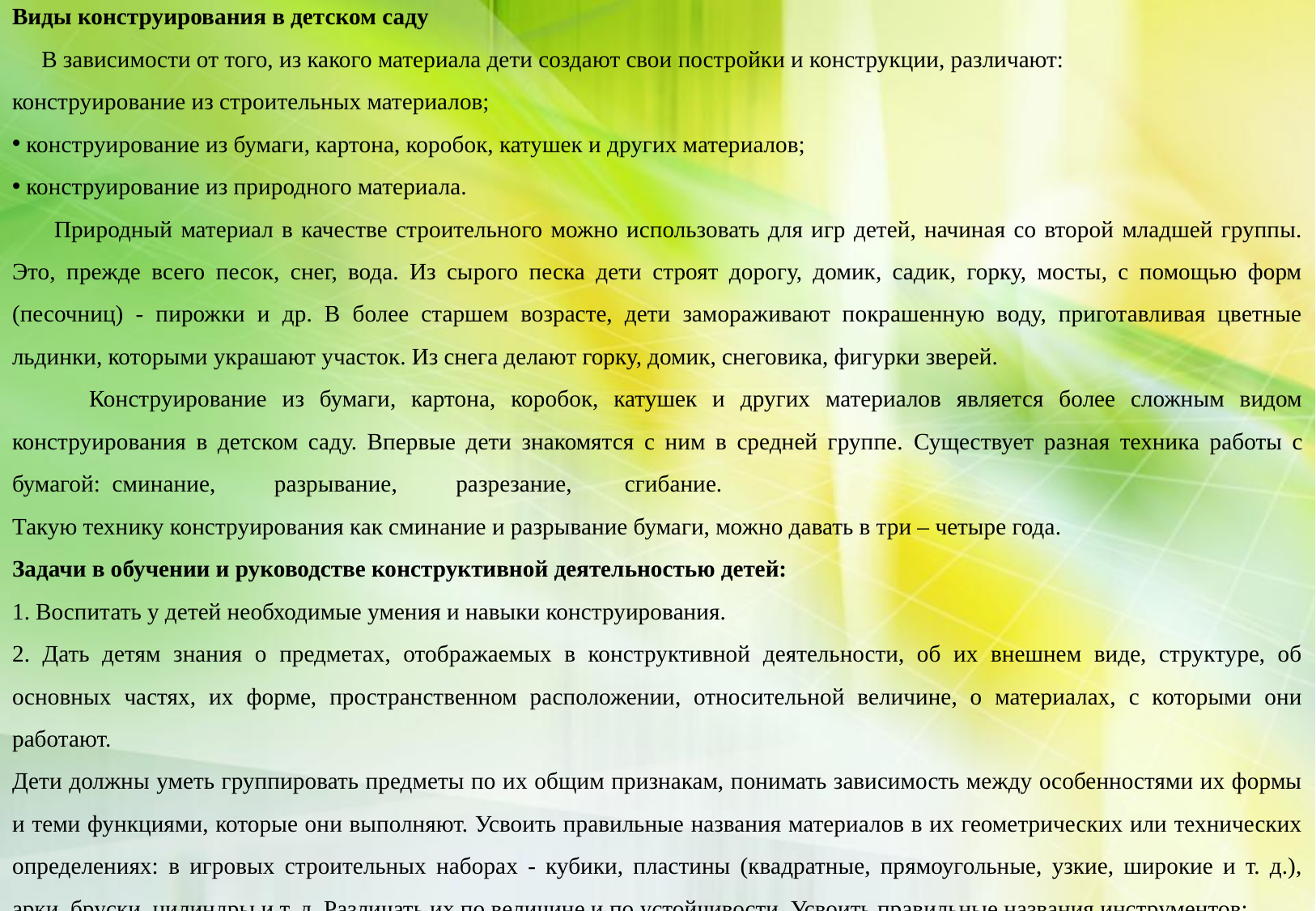

Виды конструирования в детском саду
     В зависимости от того, из какого материала дети создают свои постройки и конструкции, различают:
конструирование из строительных материалов;
 конструирование из бумаги, картона, коробок, катушек и других материалов;
 конструирование из природного материала.
     Природный материал в качестве строительного можно использовать для игр детей, начиная со второй младшей группы. Это, прежде всего песок, снег, вода. Из сырого песка дети строят дорогу, домик, садик, горку, мосты, с помощью форм (песочниц) - пирожки и др. В более старшем возрасте, дети замораживают покрашенную воду, приготавливая цветные льдинки, которыми украшают участок. Из снега делают горку, домик, снеговика, фигурки зверей.
     Конструирование из бумаги, картона, коробок, катушек и других материалов является более сложным видом конструирования в детском саду. Впервые дети знакомятся с ним в средней группе. Существует разная техника работы с бумагой:  сминание,          разрывание,          разрезание,         сгибание.
Такую технику конструирования как сминание и разрывание бумаги, можно давать в три – четыре года.
Задачи в обучении и руководстве конструктивной деятельностью детей:
1. Воспитать у детей необходимые умения и навыки конструирования.
2. Дать детям знания о предметах, отображаемых в конструктивной деятельности, об их внешнем виде, структуре, об основных частях, их форме, пространственном расположении, относительной величине, о материалах, с которыми они работают.
Дети должны уметь группировать предметы по их общим признакам, понимать зависимость между особенностями их формы и теми функциями, которые они выполняют. Усвоить правильные названия материалов в их геометрических или технических определениях: в игровых строительных наборах - кубики, пластины (квадратные, прямоугольные, узкие, широкие и т. д.), арки, бруски, цилиндры и т. д. Различать их по величине и по устойчивости. Усвоить правильные названия инструментов: